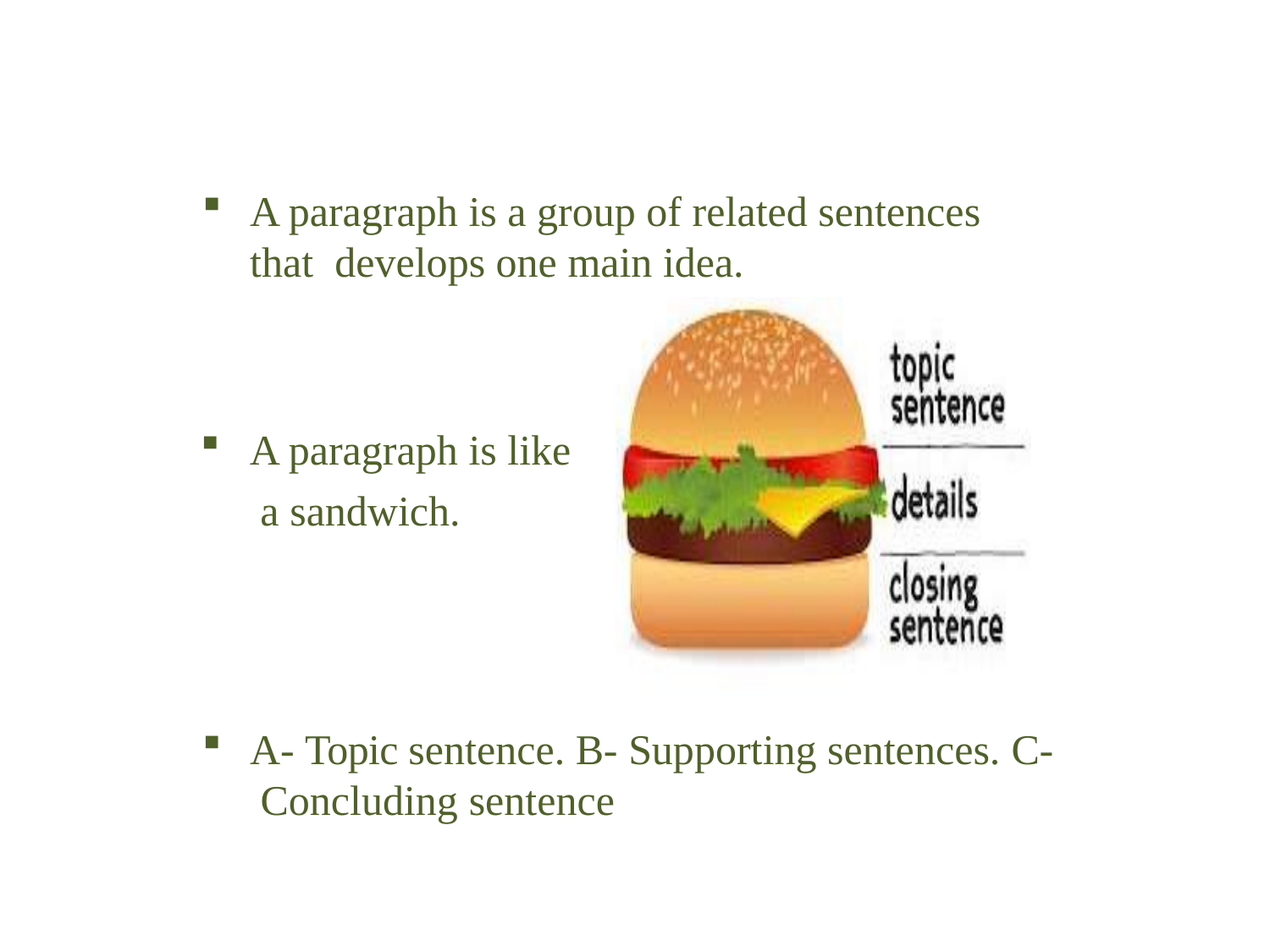

A paragraph is a group of related sentences that  develops one main idea.

A paragraph is like  a sandwich.

A- Topic sentence. B- Supporting sentences. C-  Concluding sentence